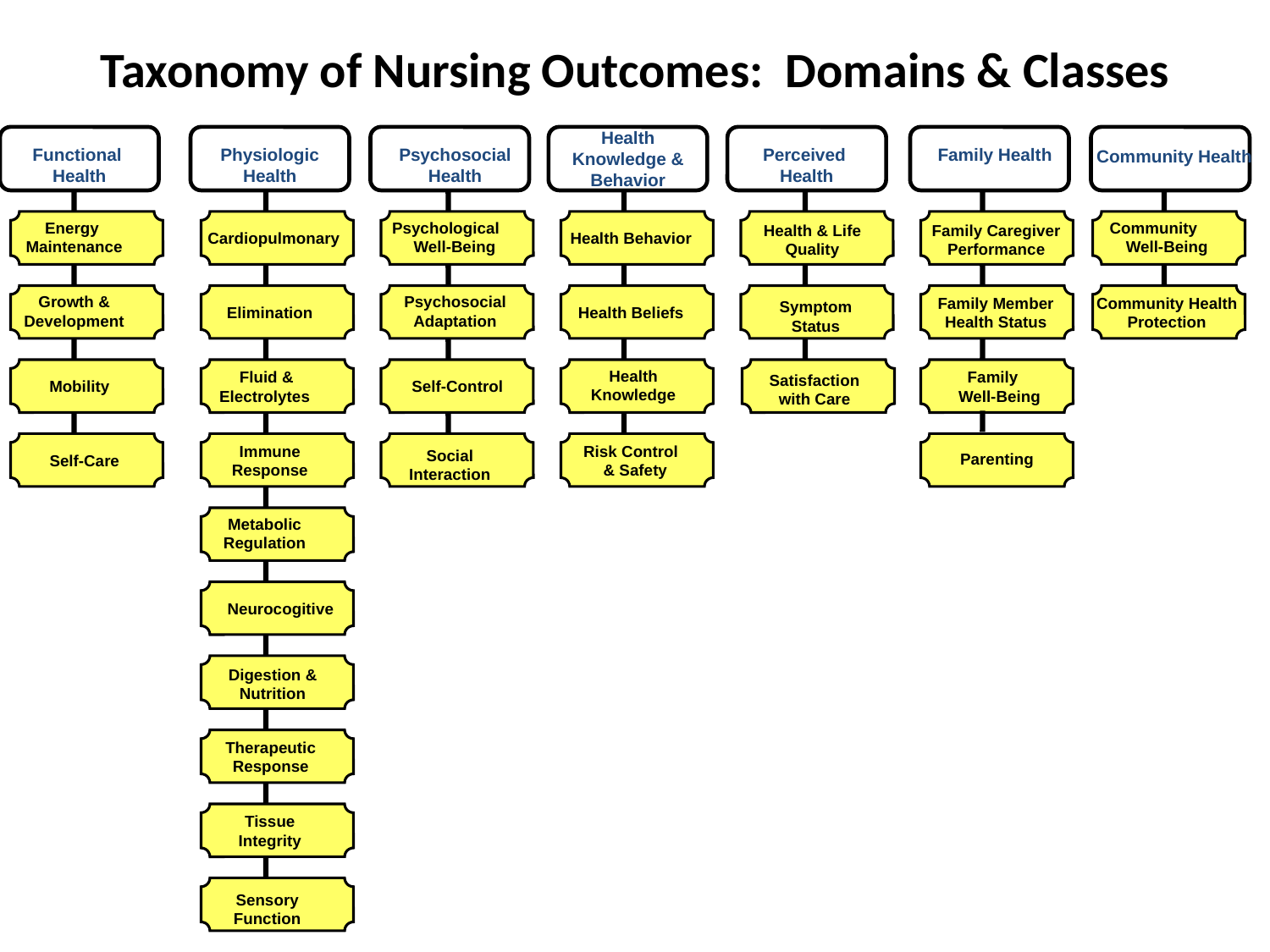

# Taxonomy of Nursing Outcomes:  Domains & Classes
Health Knowledge & Behavior

Functional  Health
Physiologic Health
Psychosocial Health
Perceived  Health
Family Health
Community Health

Energy  Maintenance

Psychological     Well-Being

Community       Well-Being
Health & Life Quality
Family Caregiver Performance
Cardiopulmonary
Health Behavior

Growth & Development

Psychosocial Adaptation

Family Member Health Status
Community Health Protection
Symptom Status
Elimination
Health Beliefs

Health Knowledge

 Fluid & Electrolytes
Family
  Well-Being
Satisfaction with Care
Mobility
Self-Control

Immune Response
Risk Control   & Safety
Social Interaction
Parenting
Self-Care

Metabolic Regulation

Neurocogitive

Digestion & Nutrition

Therapeutic Response

Tissue Integrity

Sensory Function